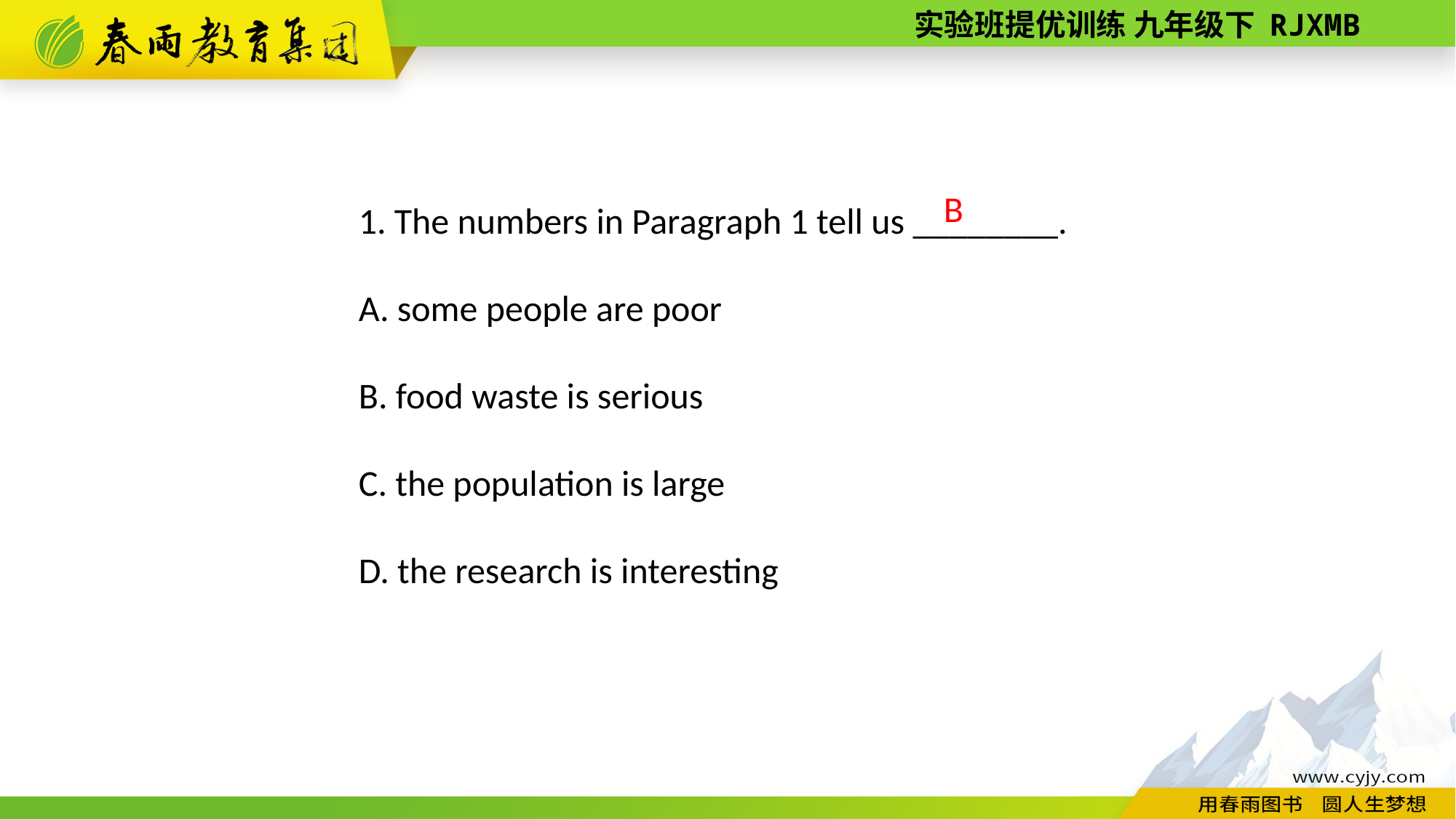

1. The numbers in Paragraph 1 tell us ________.
A. some people are poor
B. food waste is serious
C. the population is large
D. the research is interesting
B